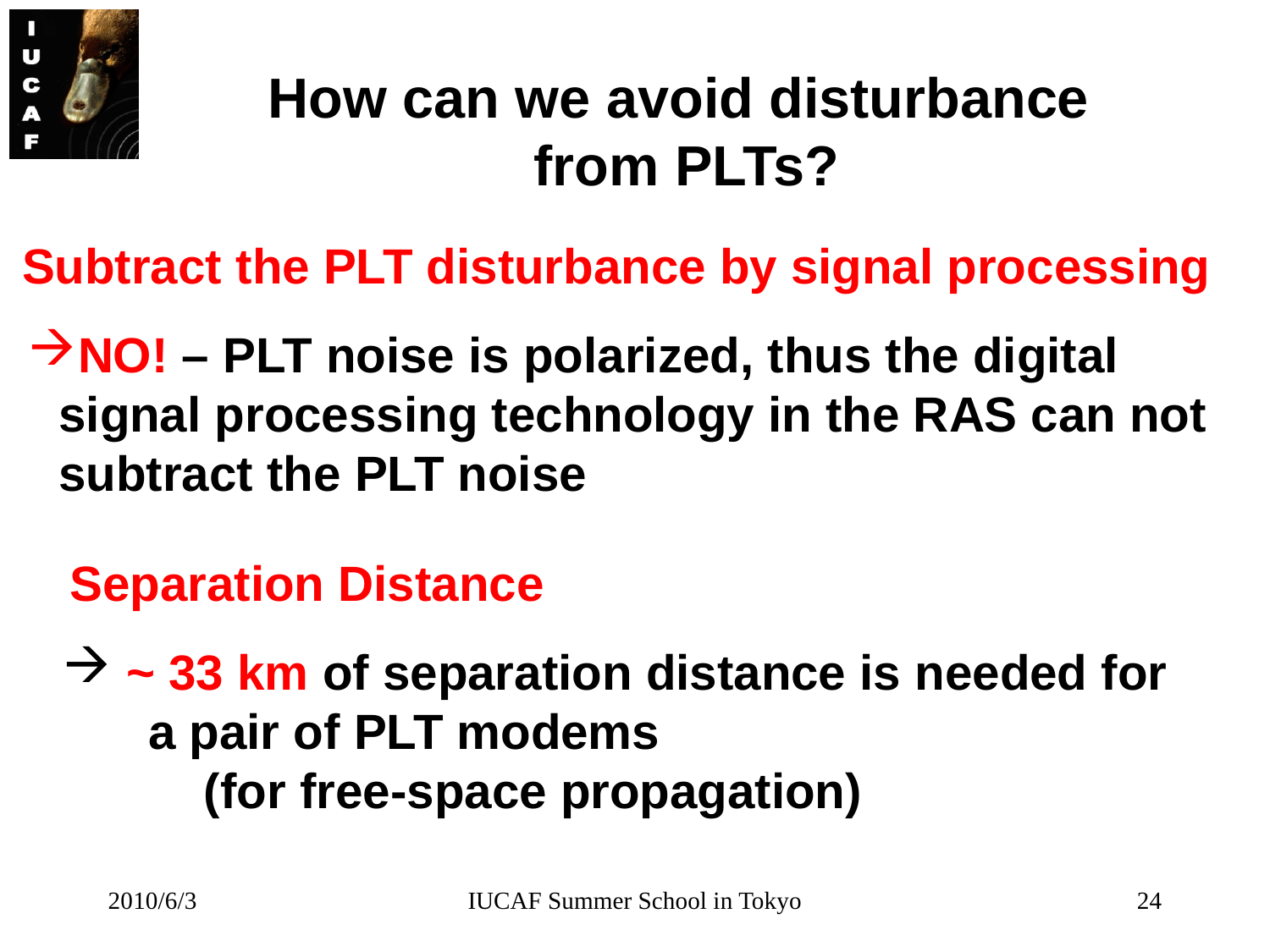

# How can we avoid disturbance from PLTs?
Subtract the PLT disturbance by signal processing

NO! – PLT noise is polarized, thus the digital
signal processing technology in the RAS can not
subtract the PLT noise
Separation Distance

 ~ 33 km of separation distance is needed for
    a pair of PLT modems
　　(for free-space propagation)
2010/6/3
IUCAF Summer School in Tokyo
24